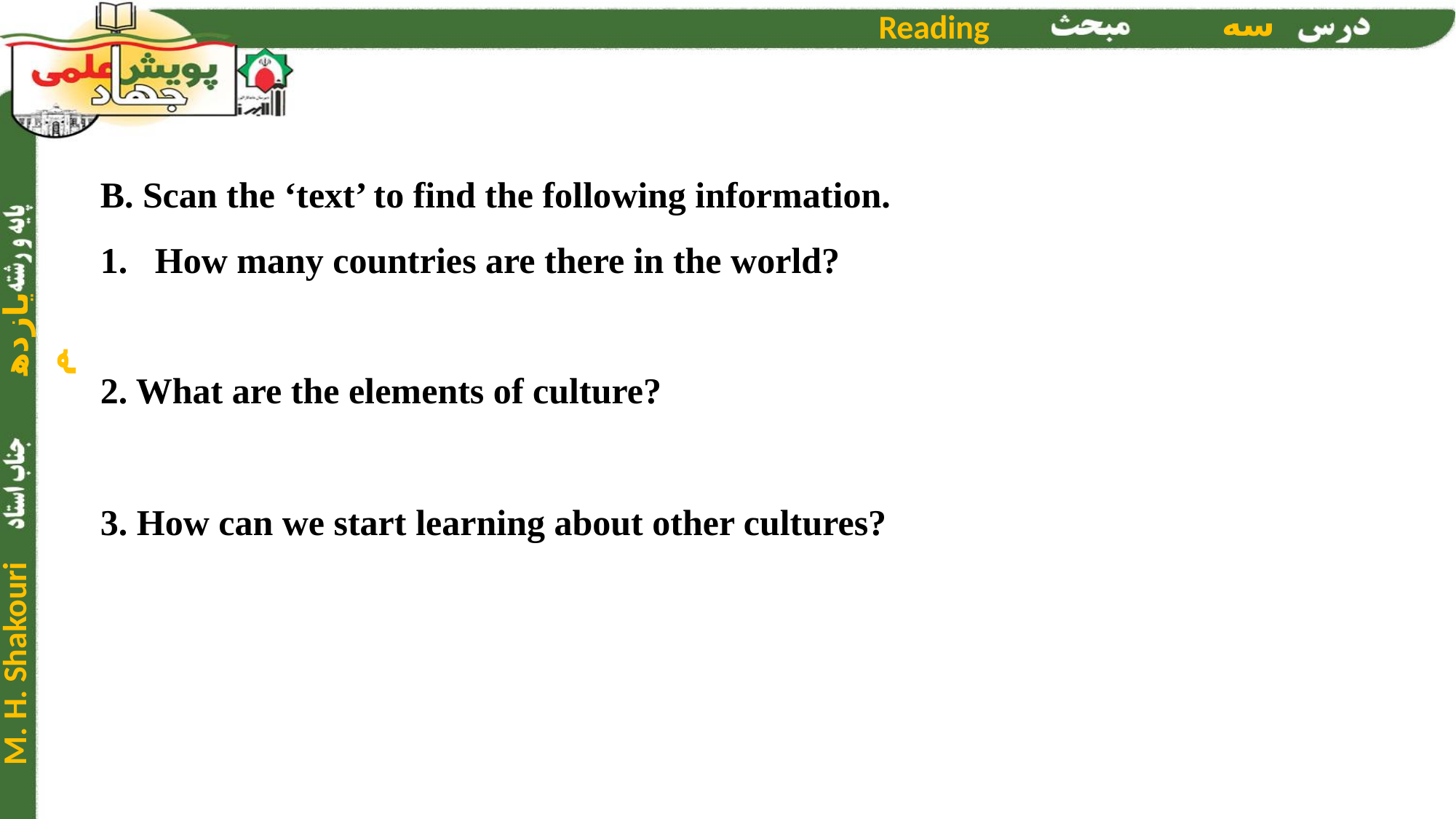

B. Scan the ‘text’ to find the following information.
How many countries are there in the world?

2. What are the elements of culture?

3. How can we start learning about other cultures?